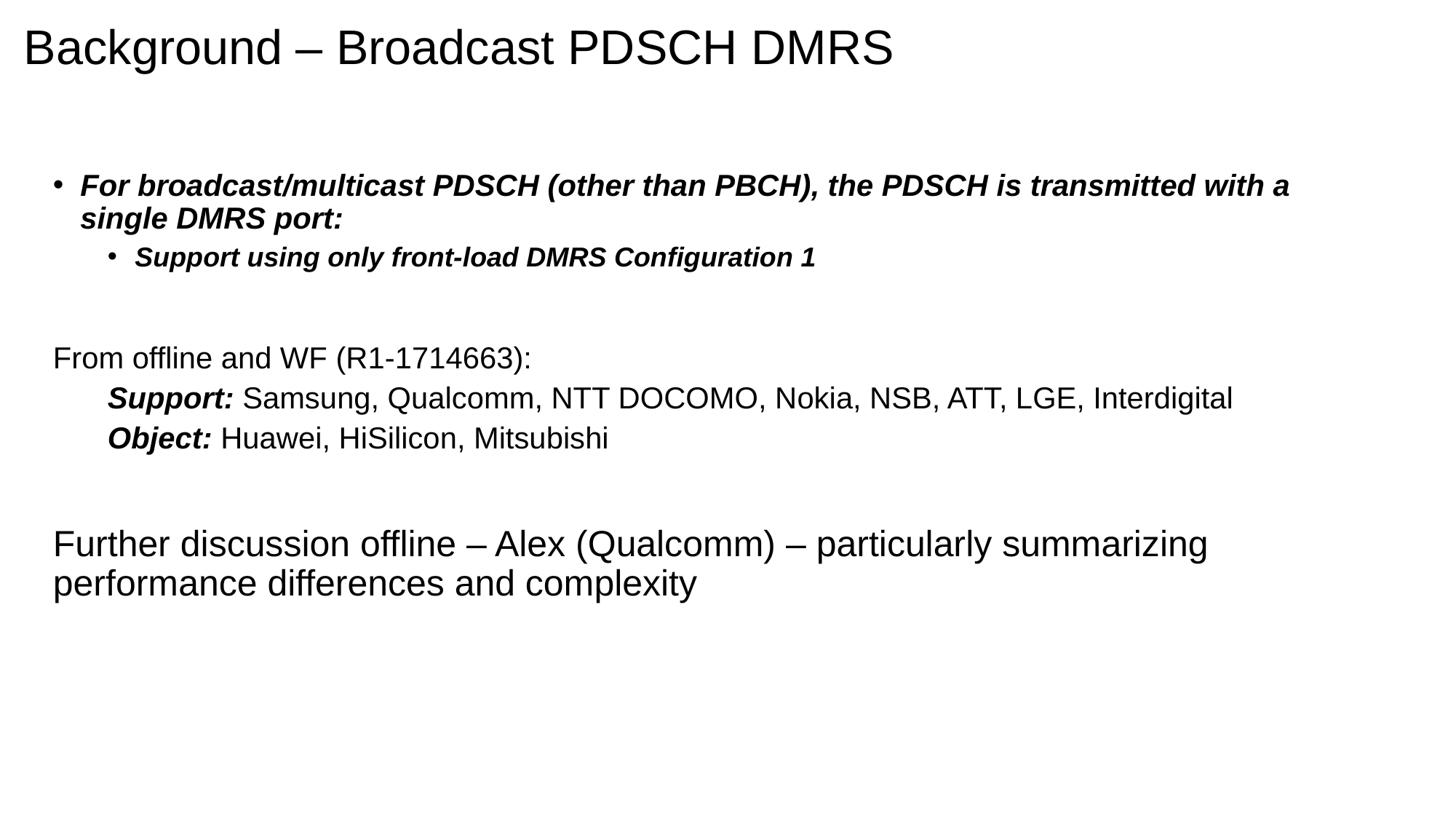

# Background – Broadcast PDSCH DMRS

For broadcast/multicast PDSCH (other than PBCH), the PDSCH is transmitted with a single DMRS port:
Support using only front-load DMRS Configuration 1

From offline and WF (R1-1714663):
Support: Samsung, Qualcomm, NTT DOCOMO, Nokia, NSB, ATT, LGE, Interdigital
Object: Huawei, HiSilicon, Mitsubishi

Further discussion offline – Alex (Qualcomm) – particularly summarizing performance differences and complexity